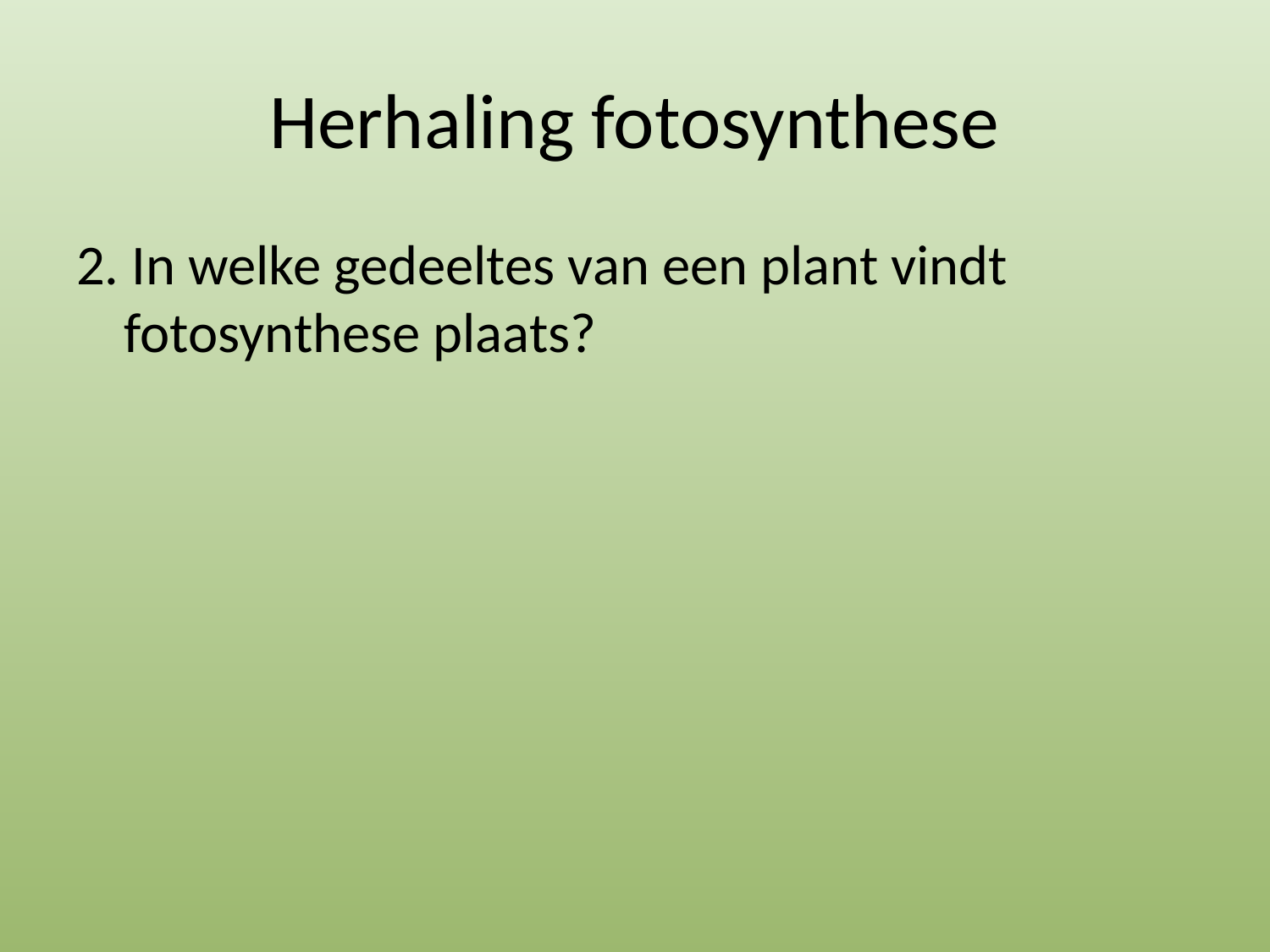

# Herhaling fotosynthese
2. In welke gedeeltes van een plant vindt fotosynthese plaats?